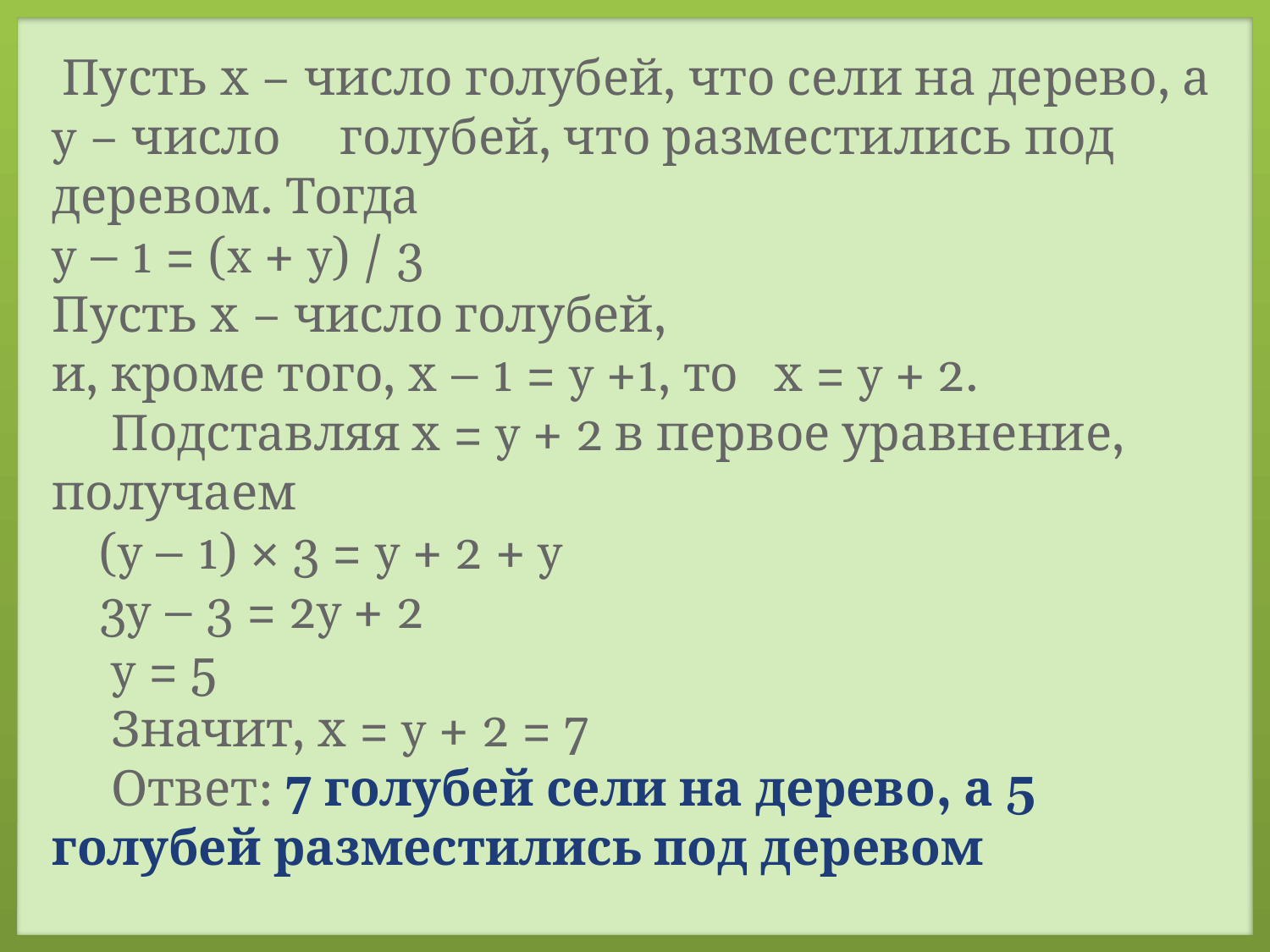

Пусть х − число голубей, что сели на дерево, а y − число     голубей, что разместились под деревом. Тогда
y – 1 = (x + y) / 3
Пусть х − число голубей,
и, кроме того, х – 1 = y +1, то   х = y + 2.
     Подставляя х = y + 2 в первое уравнение, получаем
    (y – 1) × 3 = y + 2 + y
    3y – 3 = 2y + 2
     y = 5
     Значит, х = y + 2 = 7
     Ответ: 7 голубей сели на дерево, а 5 голубей разместились под деревом